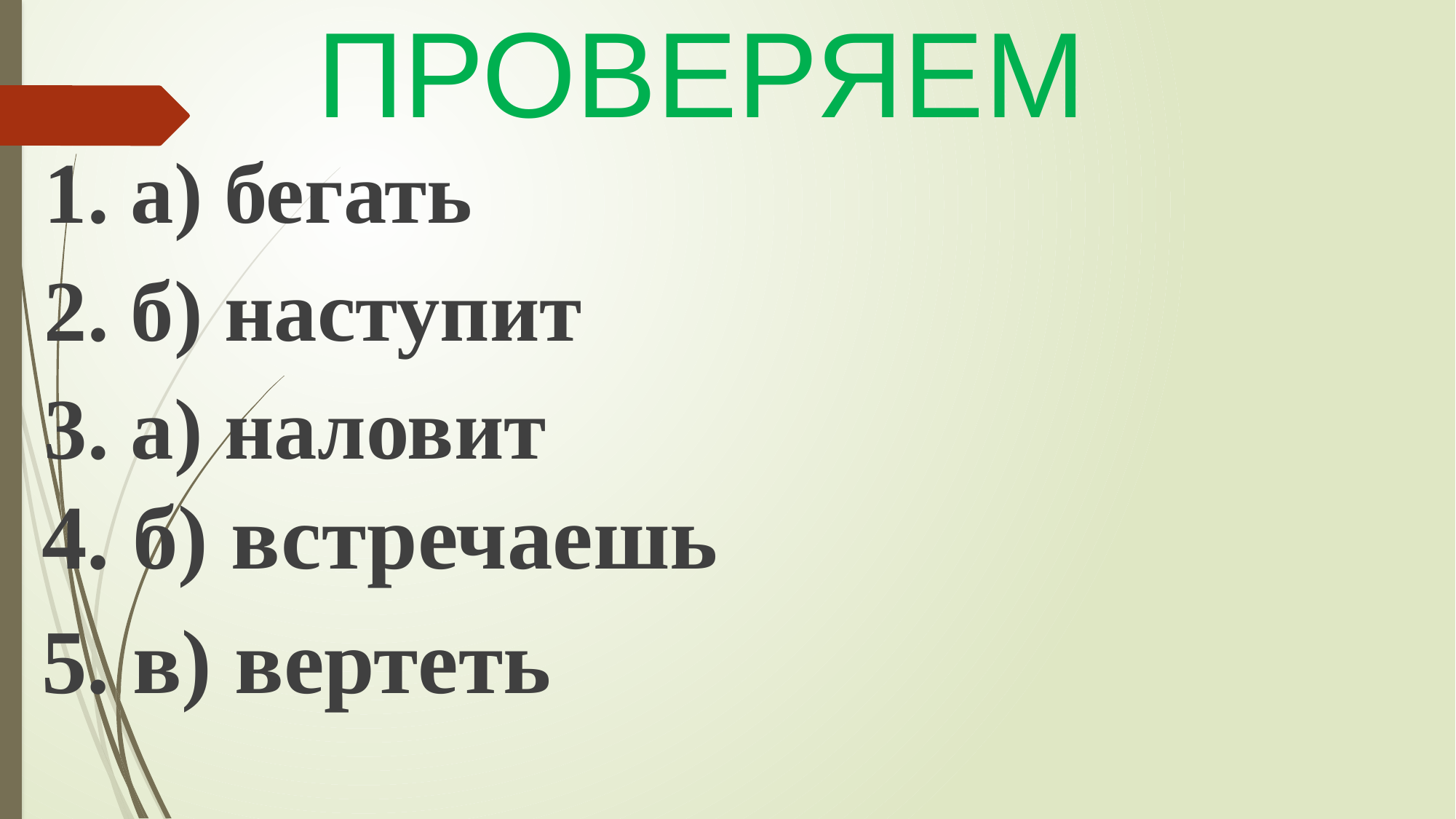

# ПРОВЕРЯЕМ
1. а) бегать
2. б) наступит
3. а) наловит

4. б) встречаешь
5. в) вертеть